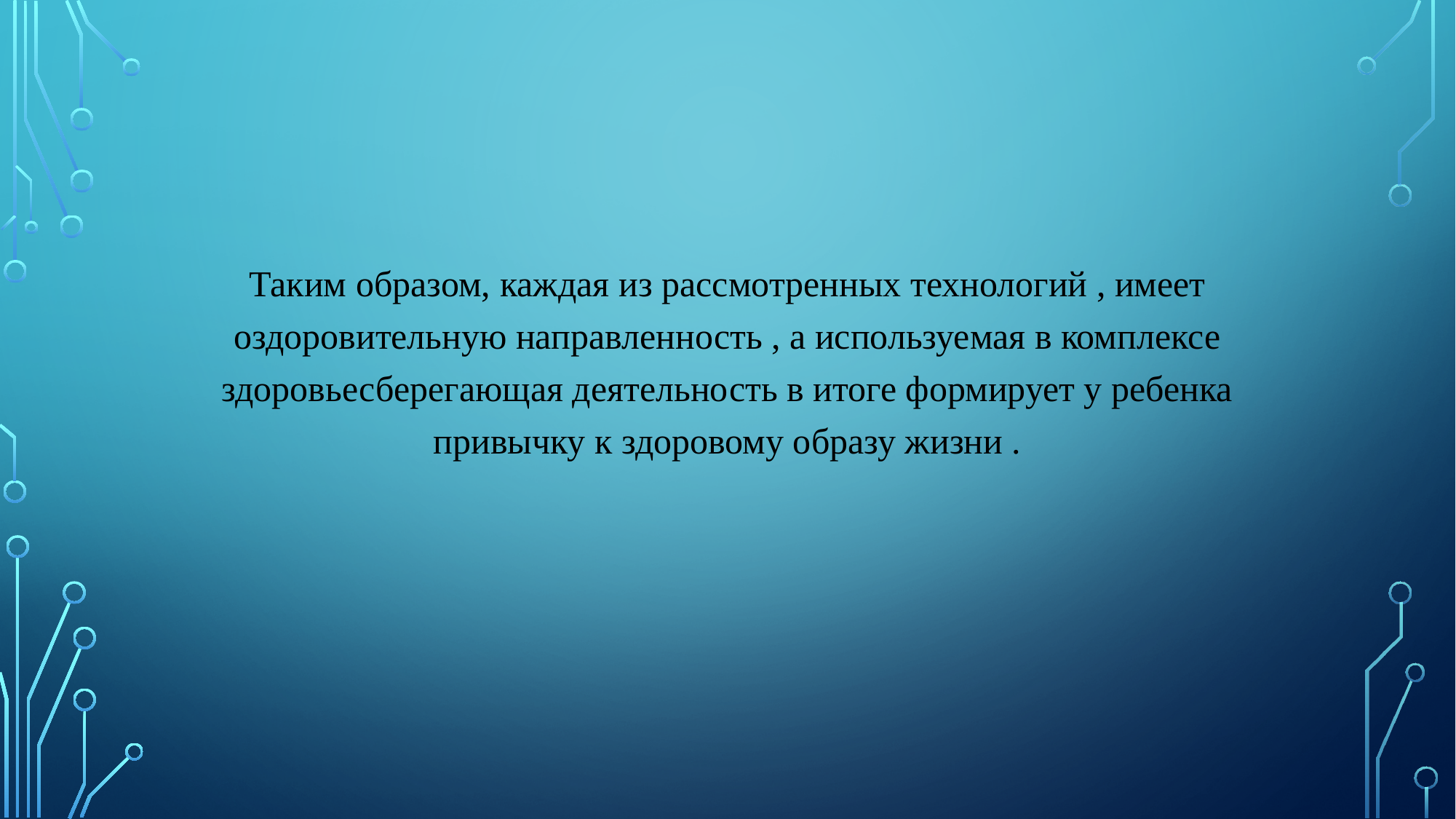

Таким образом, каждая из рассмотренных технологий , имеет оздоровительную направленность , а используемая в комплексе здоровьесберегающая деятельность в итоге формирует у ребенка привычку к здоровому образу жизни .